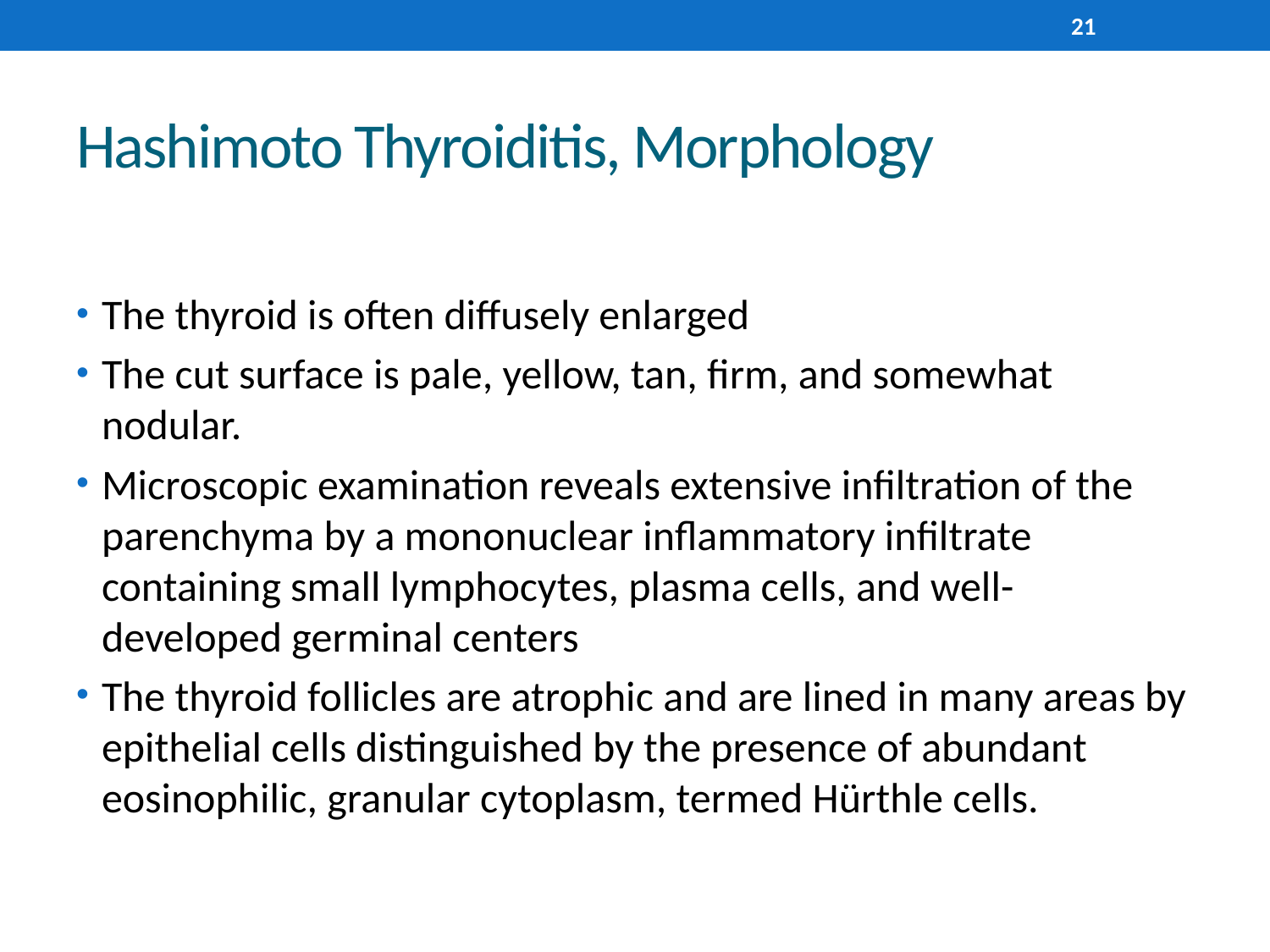

21
# Hashimoto Thyroiditis, Morphology

The thyroid is often diffusely enlarged
The cut surface is pale, yellow, tan, firm, and somewhat nodular.
Microscopic examination reveals extensive infiltration of the parenchyma by a mononuclear inflammatory infiltrate containing small lymphocytes, plasma cells, and well-developed germinal centers
The thyroid follicles are atrophic and are lined in many areas by epithelial cells distinguished by the presence of abundant eosinophilic, granular cytoplasm, termed Hürthle cells.